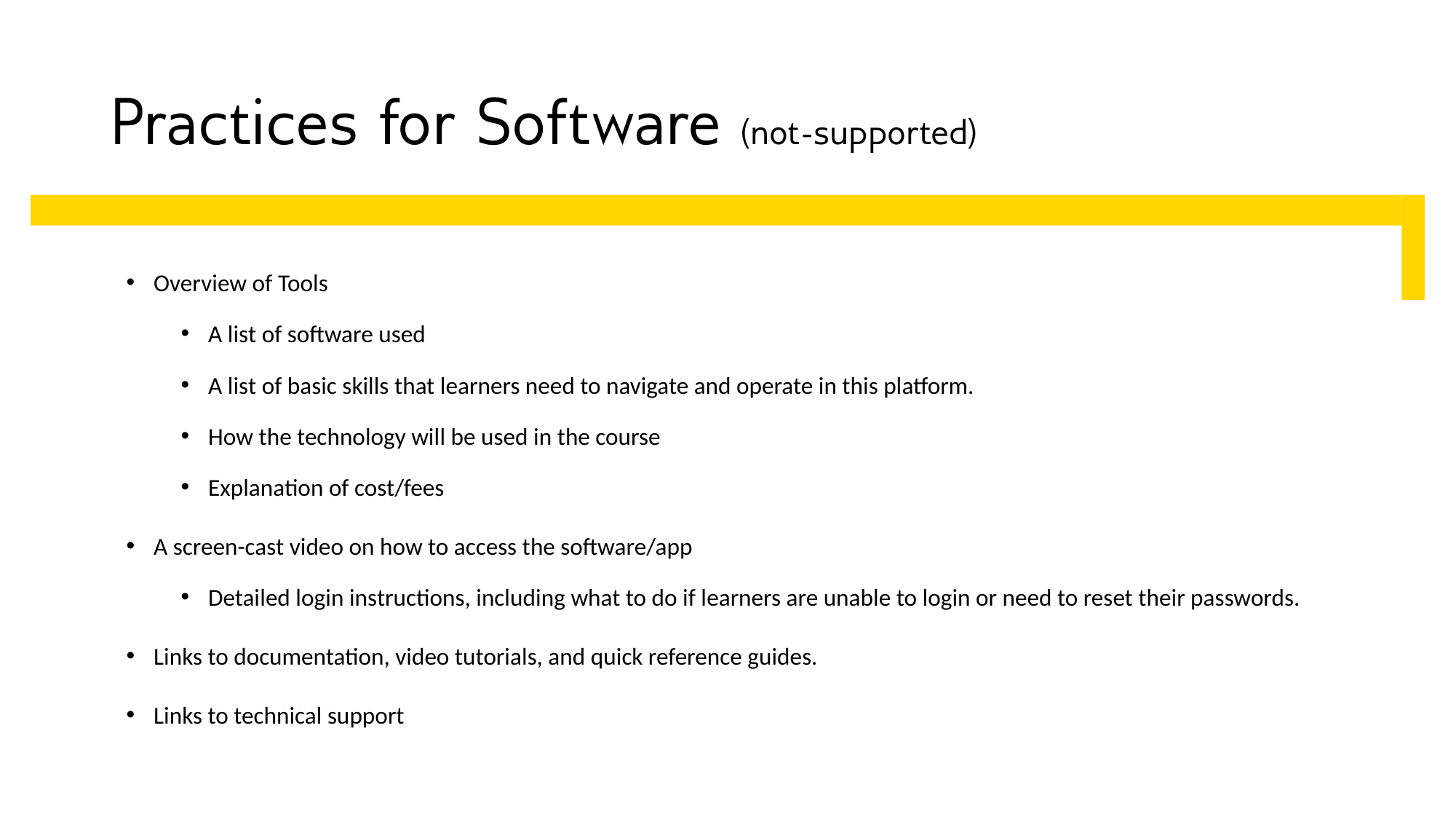

# Practices for Software (not-supported)

Overview of Tools
A list of software used
A list of basic skills that learners need to navigate and operate in this platform.
How the technology will be used in the course
Explanation of cost/fees
A screen-cast video on how to access the software/app
Detailed login instructions, including what to do if learners are unable to login or need to reset their passwords.
Links to documentation, video tutorials, and quick reference guides.
Links to technical support